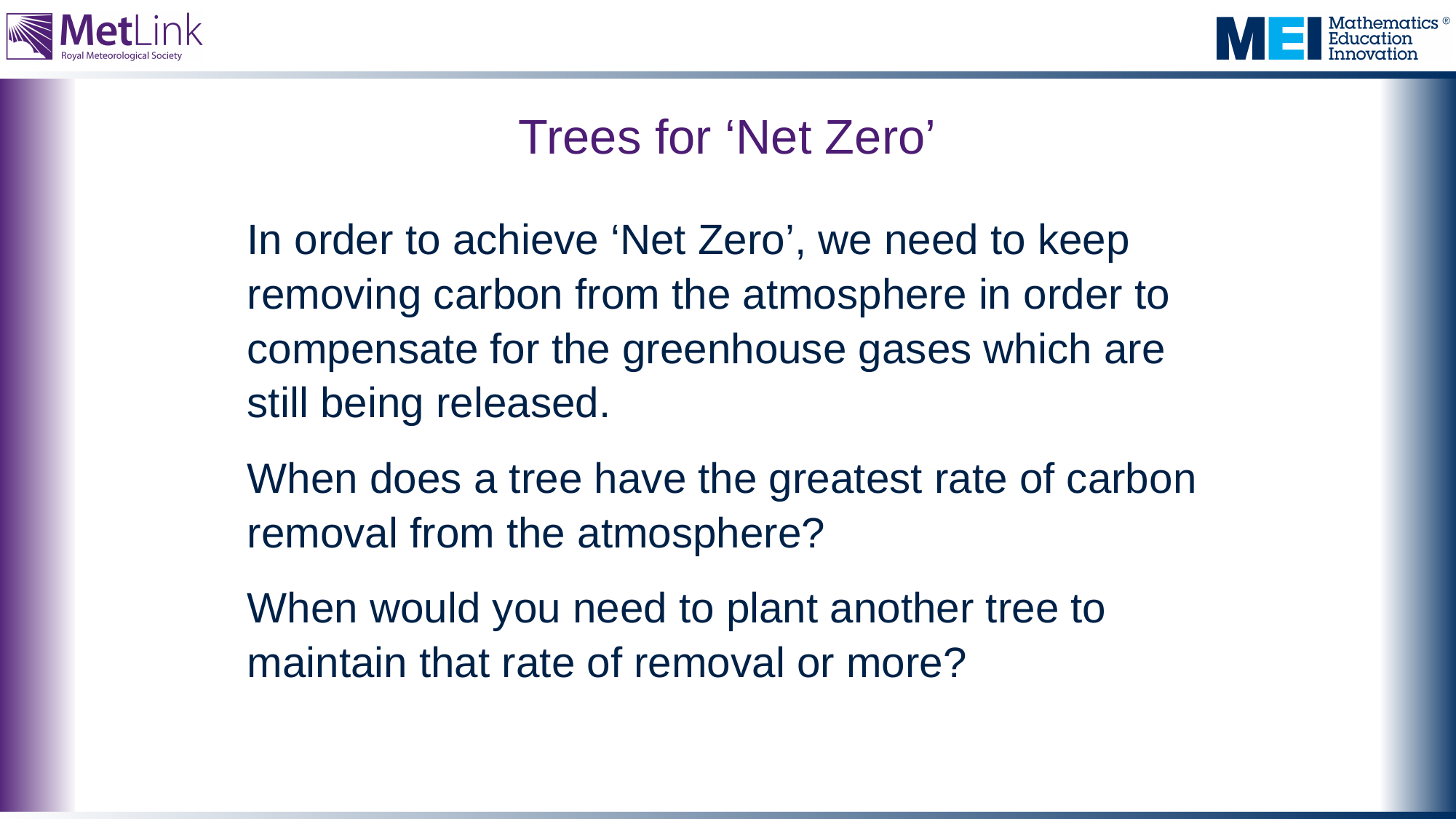

# Trees for ‘Net Zero’
In order to achieve ‘Net Zero’, we need to keep removing carbon from the atmosphere in order to compensate for the greenhouse gases which are still being released.
When does a tree have the greatest rate of carbon removal from the atmosphere?
When would you need to plant another tree to maintain that rate of removal or more?